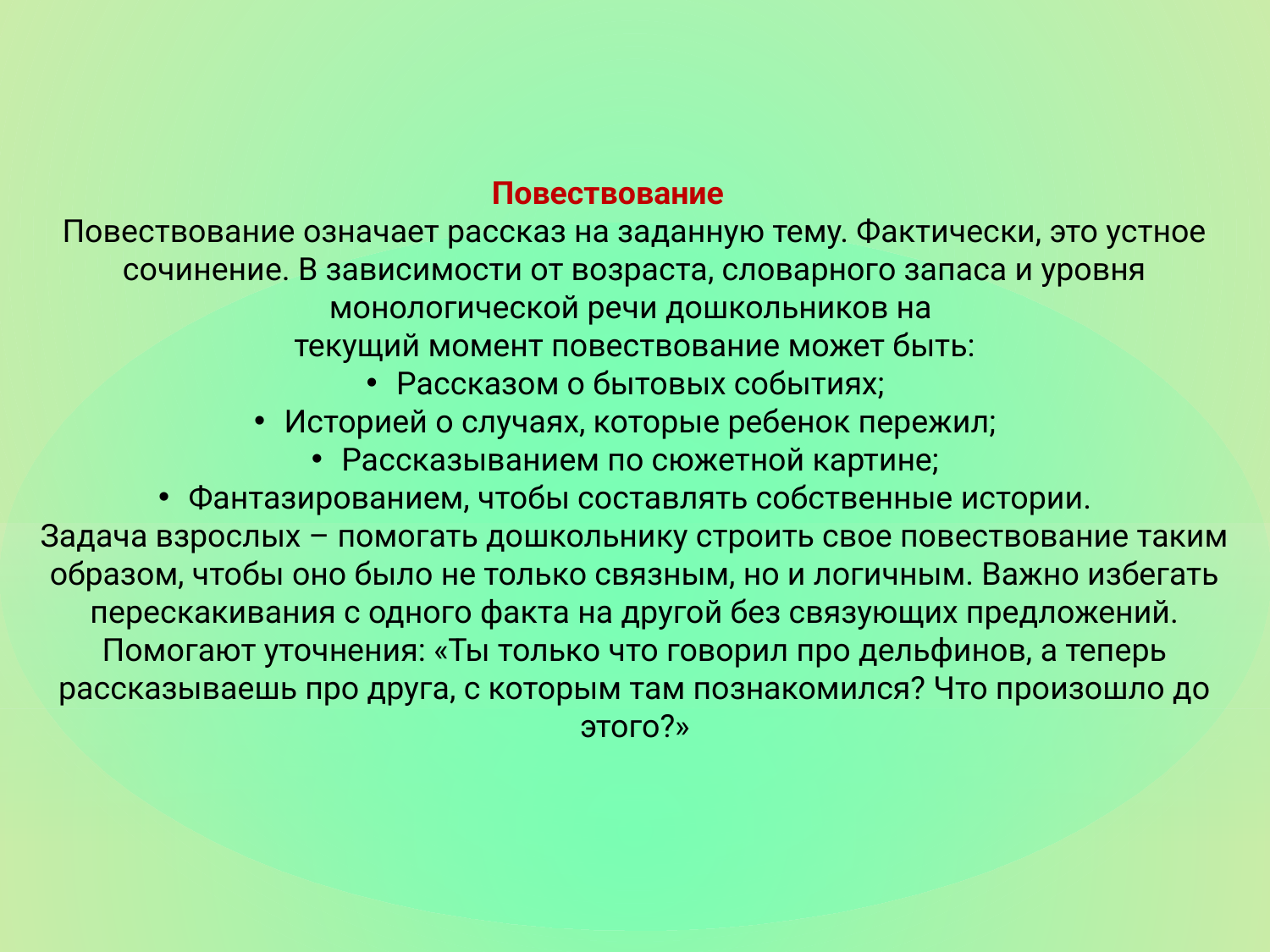

Повествование
Повествование означает рассказ на заданную тему. Фактически, это устное сочинение. В зависимости от возраста, словарного запаса и уровня монологической речи дошкольников на
текущий момент повествование может быть:
Рассказом о бытовых событиях;
Историей о случаях, которые ребенок пережил;
Рассказыванием по сюжетной картине;
Фантазированием, чтобы составлять собственные истории.
Задача взрослых – помогать дошкольнику строить свое повествование таким образом, чтобы оно было не только связным, но и логичным. Важно избегать перескакивания с одного факта на другой без связующих предложений. Помогают уточнения: «Ты только что говорил про дельфинов, а теперь рассказываешь про друга, с которым там познакомился? Что произошло до этого?»